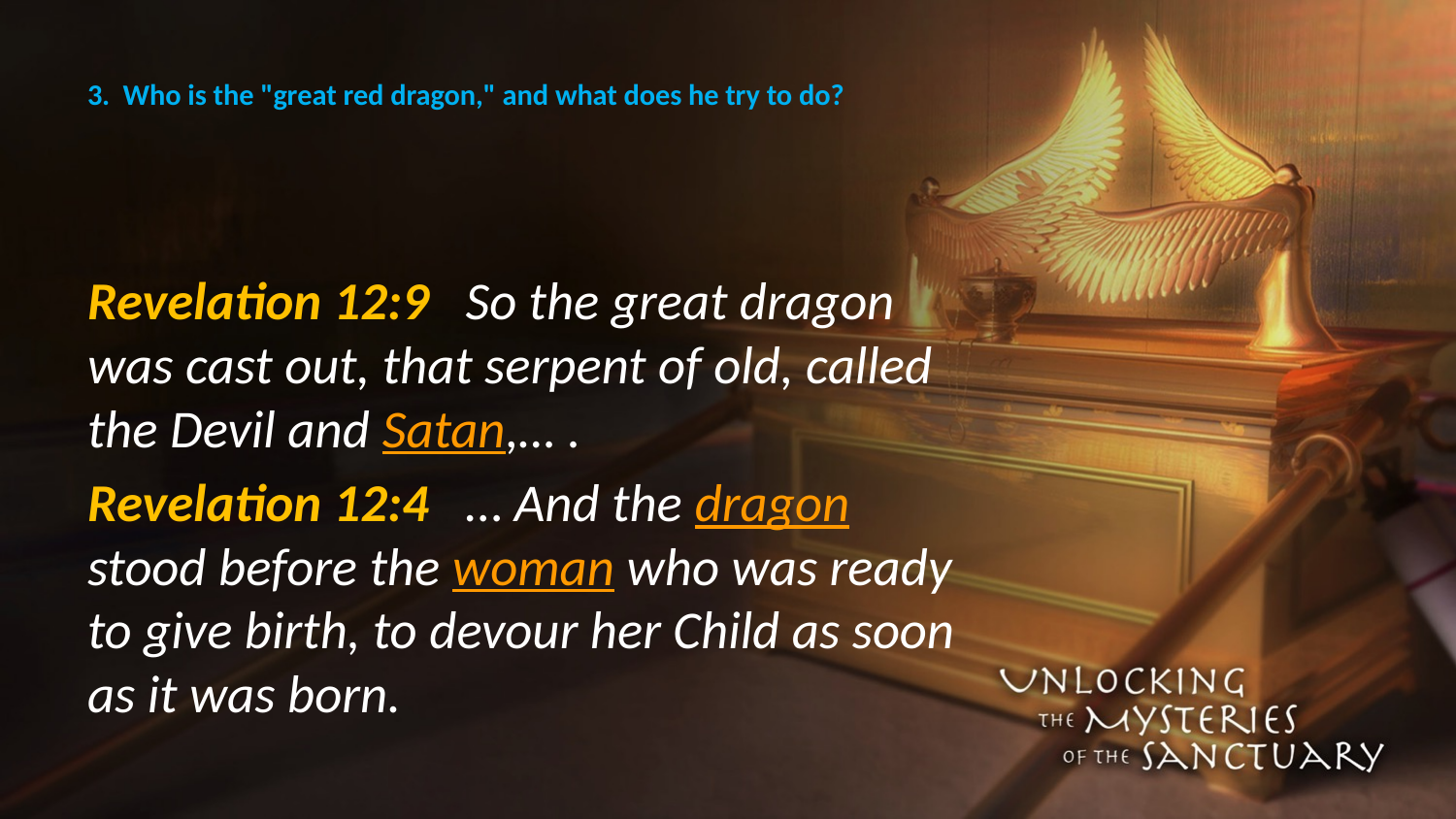

# 3.  Who is the "great red dragon," and what does he try to do?

Revelation 12:9   So the great dragon was cast out, that serpent of old, called the Devil and Satan,… .
Revelation 12:4   … And the dragon stood before the woman who was ready to give birth, to devour her Child as soon as it was born.